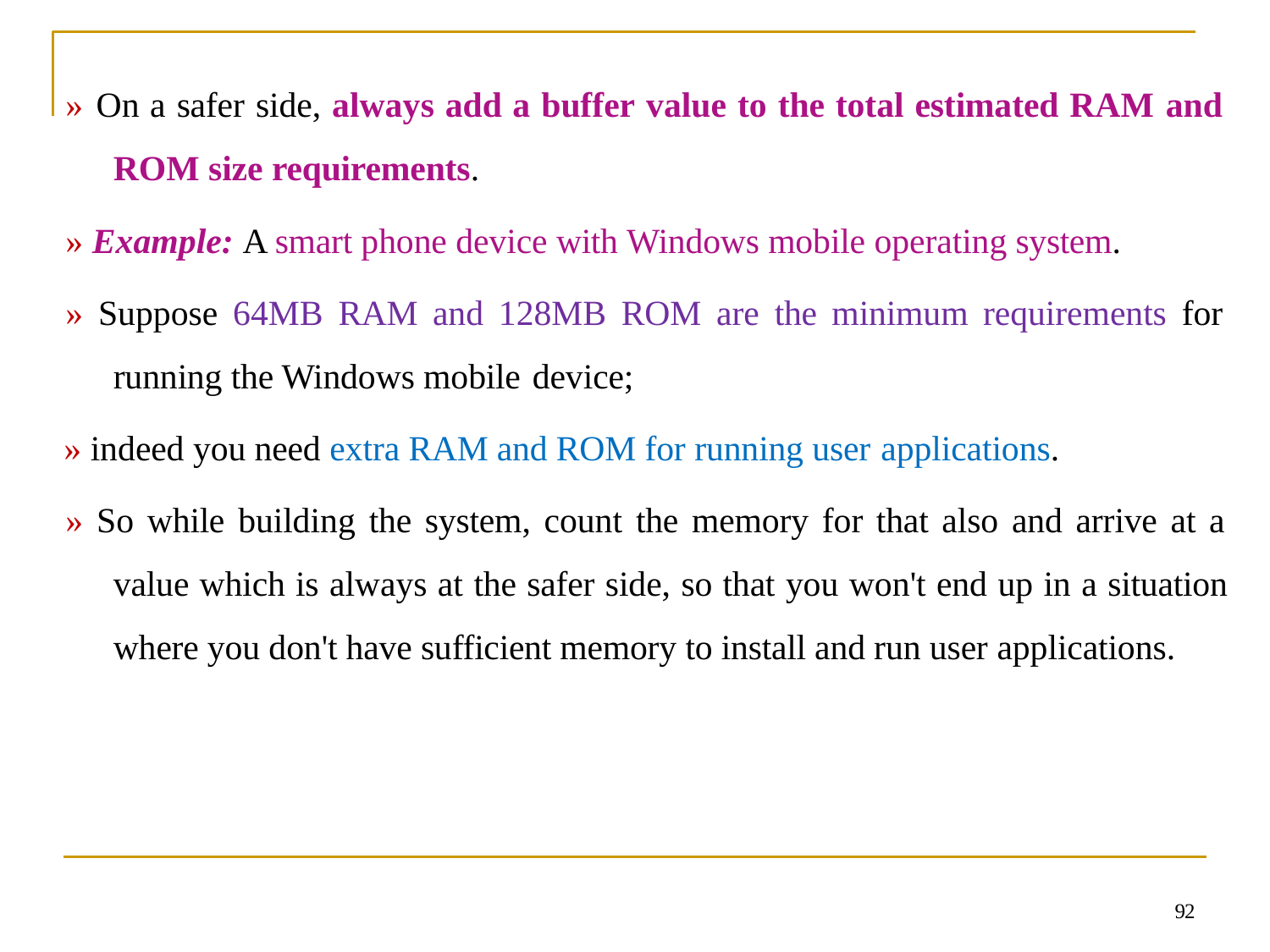

» On a safer side, always add a buffer value to the total estimated RAM and
ROM size requirements.
» Example: A smart phone device with Windows mobile operating system.
» Suppose 64MB RAM and 128MB ROM are the minimum requirements for  running the Windows mobile device;
» indeed you need extra RAM and ROM for running user applications.
» So while building the system, count the memory for that also and arrive at a  value which is always at the safer side, so that you won't end up in a situation  where you don't have sufficient memory to install and run user applications.
92